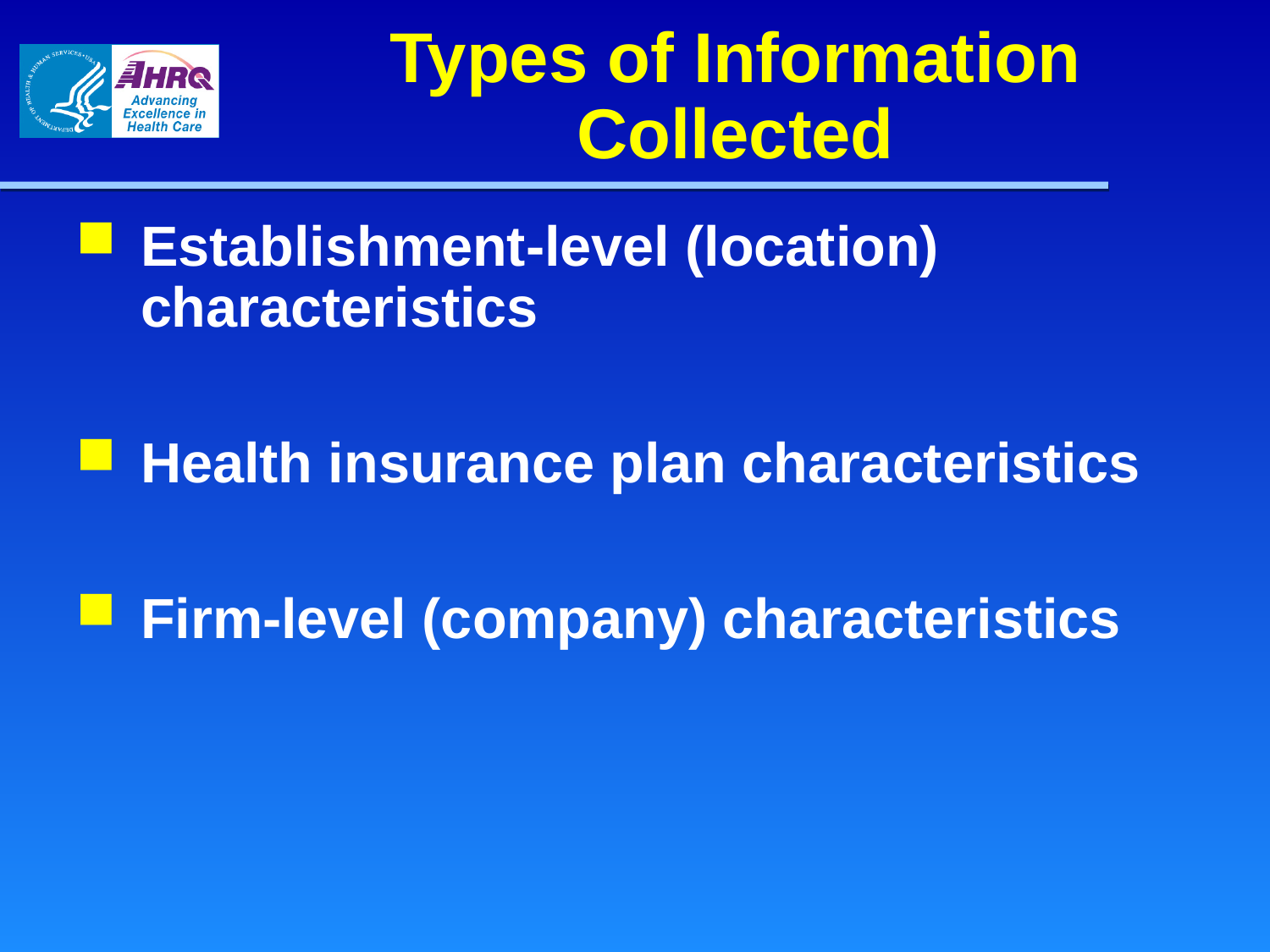

# Types of Information Collected
Establishment-level (location) characteristics

Health insurance plan characteristics

Firm-level (company) characteristics